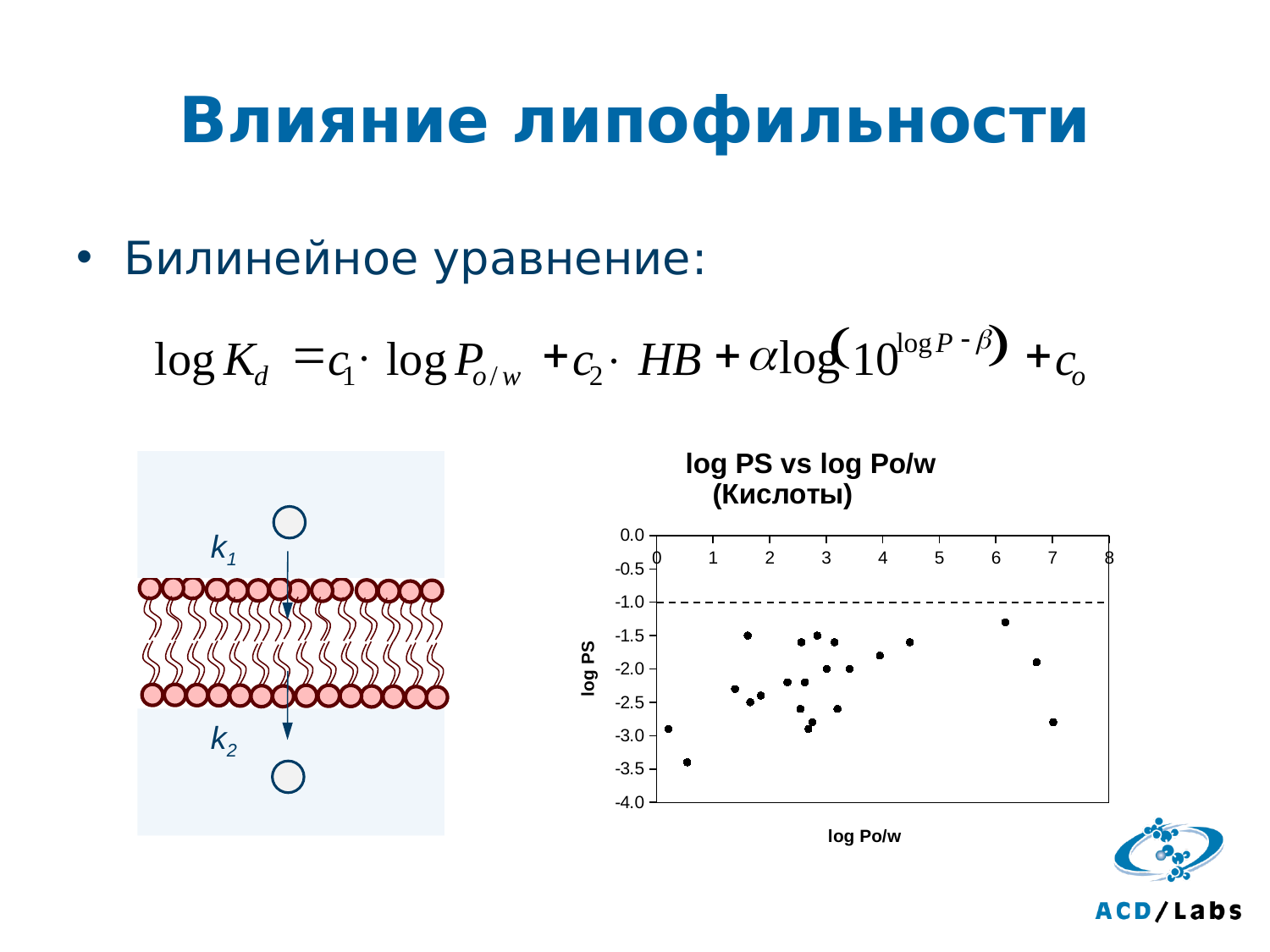

# Влияние липофильности
Билинейное уравнение:

)
(
.
.

−
β
=
+
+
α
+
log
P
log
log
log
10
K
c
P
c
HB
c
d
1
o
/
w
2
o

### Chart:        log PS vs log Po/w (Кислоты)

| Category |  |  |  |
|---|---|---|---|

k1

k2